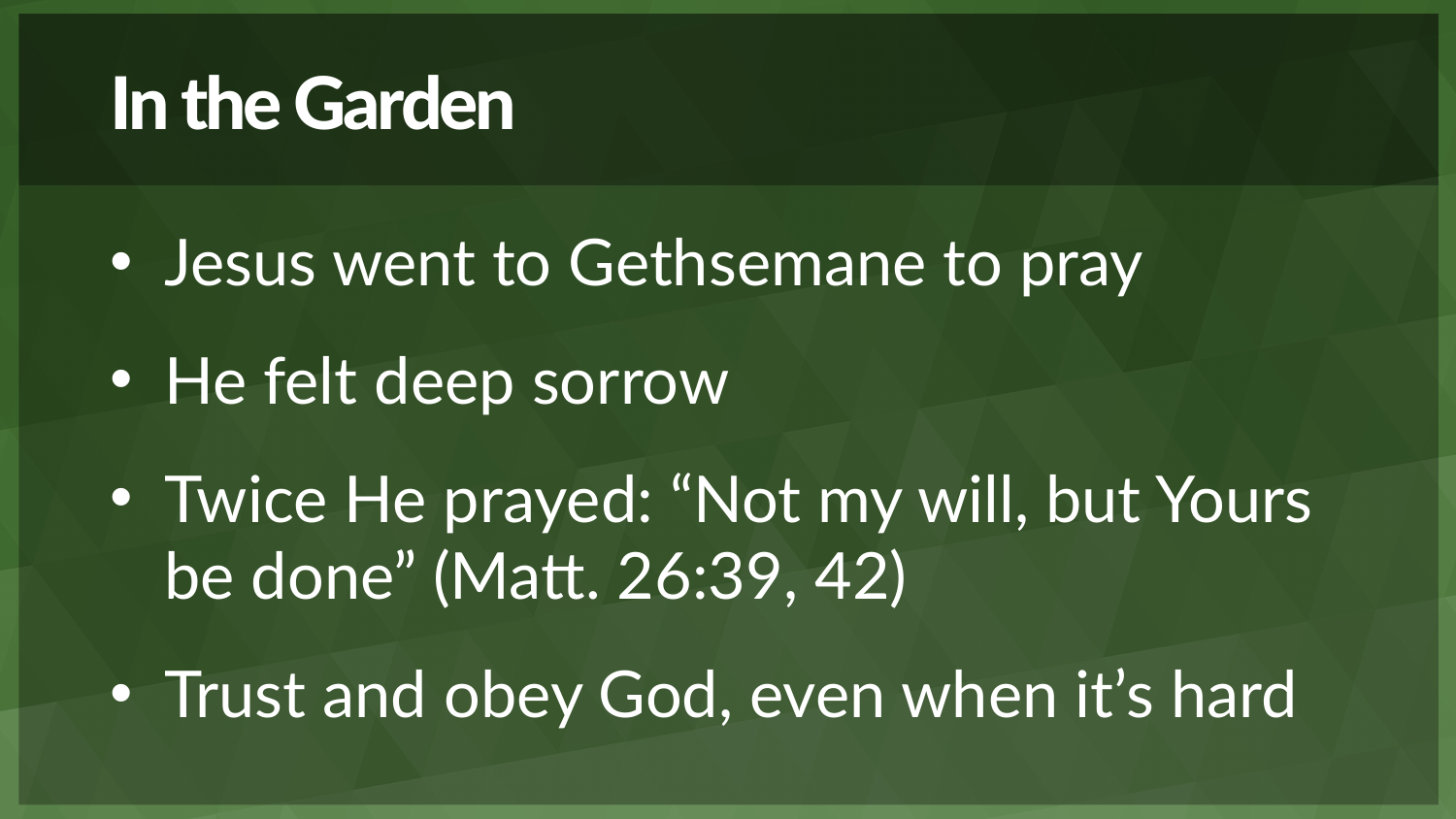

# In the Garden
Jesus went to Gethsemane to pray
He felt deep sorrow
Twice He prayed: “Not my will, but Yours be done” (Matt. 26:39, 42)
Trust and obey God, even when it’s hard